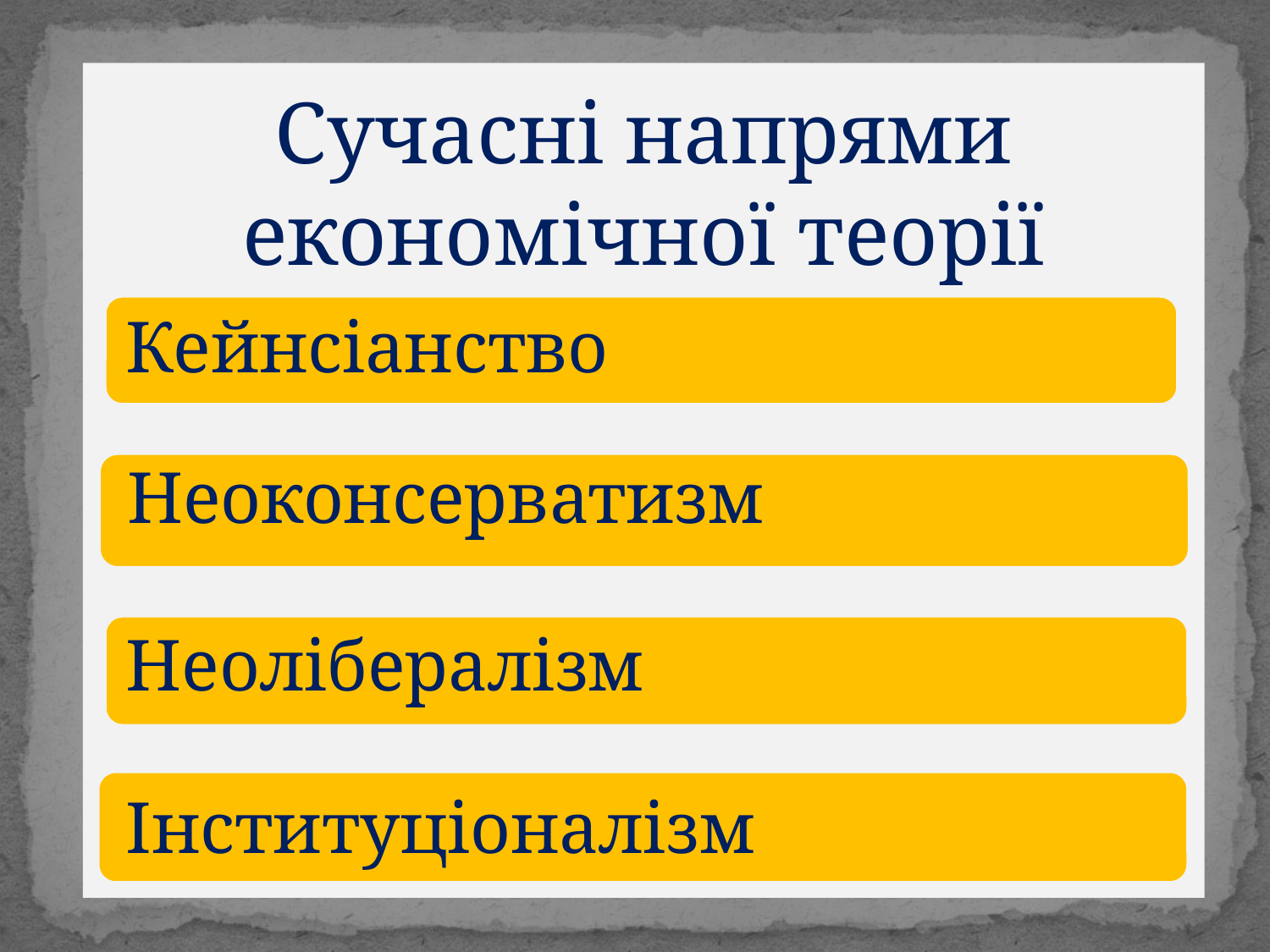

# Сучасні напрями економічної теорії
Кейнсіанство

Неоконсерватизм

Неолібералізм

Інституціоналізм